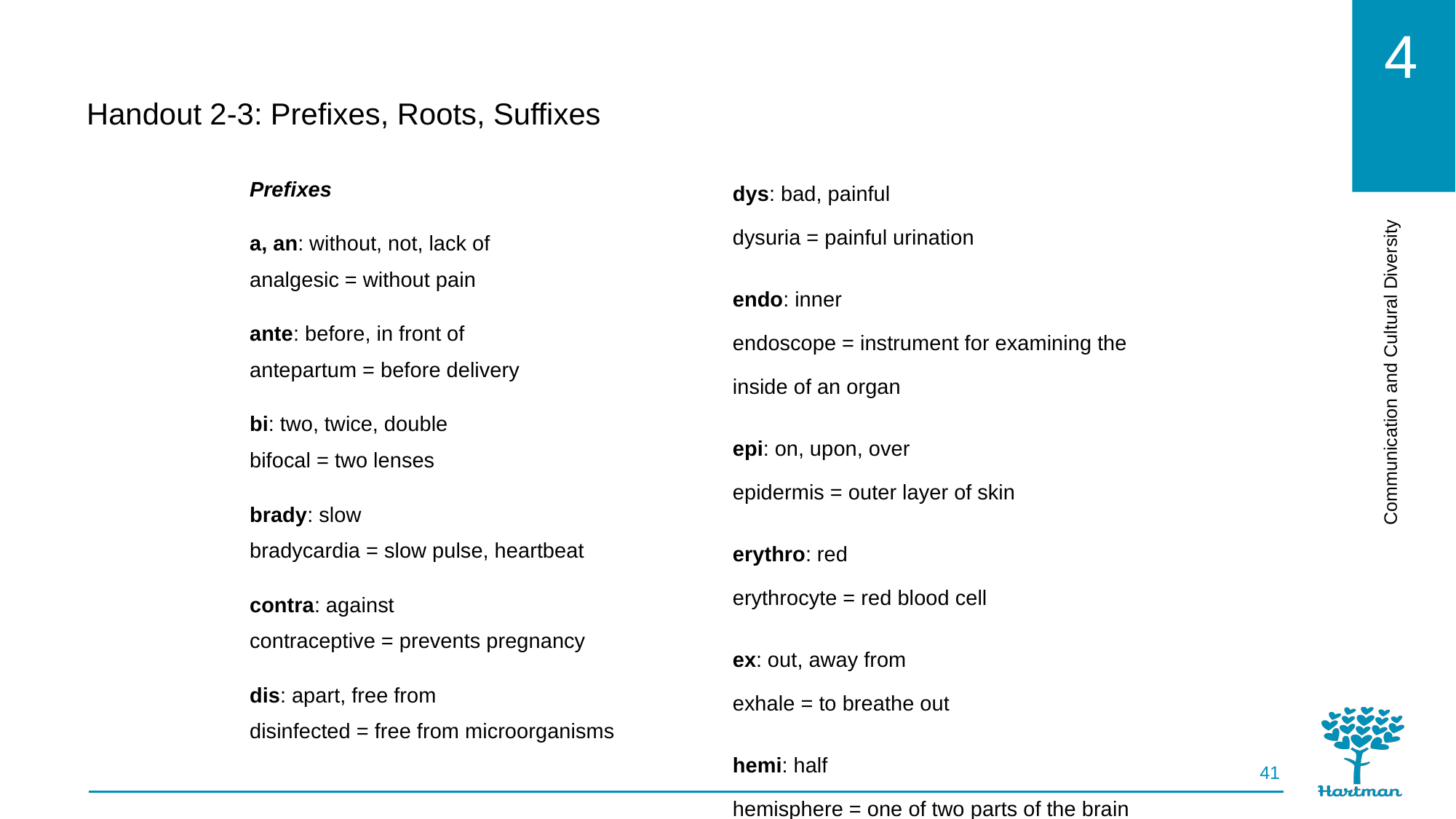

Handout 2-3: Prefixes, Roots, Suffixes
dys: bad, painful
dysuria = painful urination
endo: inner
endoscope = instrument for examining the inside of an organ
epi: on, upon, over
epidermis = outer layer of skin
erythro: red
erythrocyte = red blood cell
ex: out, away from
exhale = to breathe out
hemi: half
hemisphere = one of two parts of the brain
hyper: too much, high
hypertension = high blood pressure

Prefixes
a, an: without, not, lack of
analgesic = without pain
ante: before, in front of
antepartum = before delivery
bi: two, twice, double
bifocal = two lenses
brady: slow
bradycardia = slow pulse, heartbeat
contra: against
contraceptive = prevents pregnancy
dis: apart, free from
disinfected = free from microorganisms

41